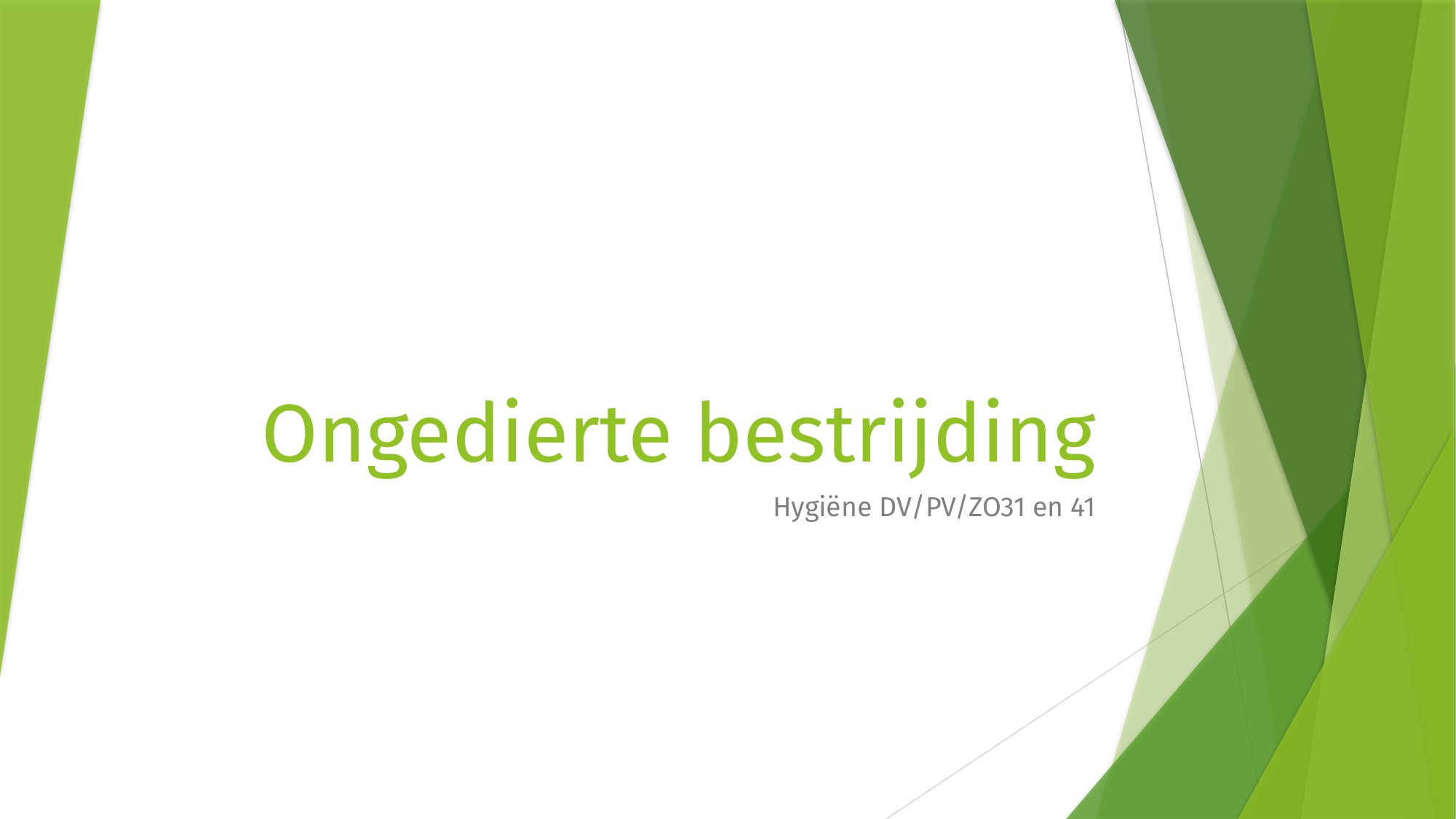

# Ongedierte bestrijding
Hygiëne DV/PV/ZO31 en 41